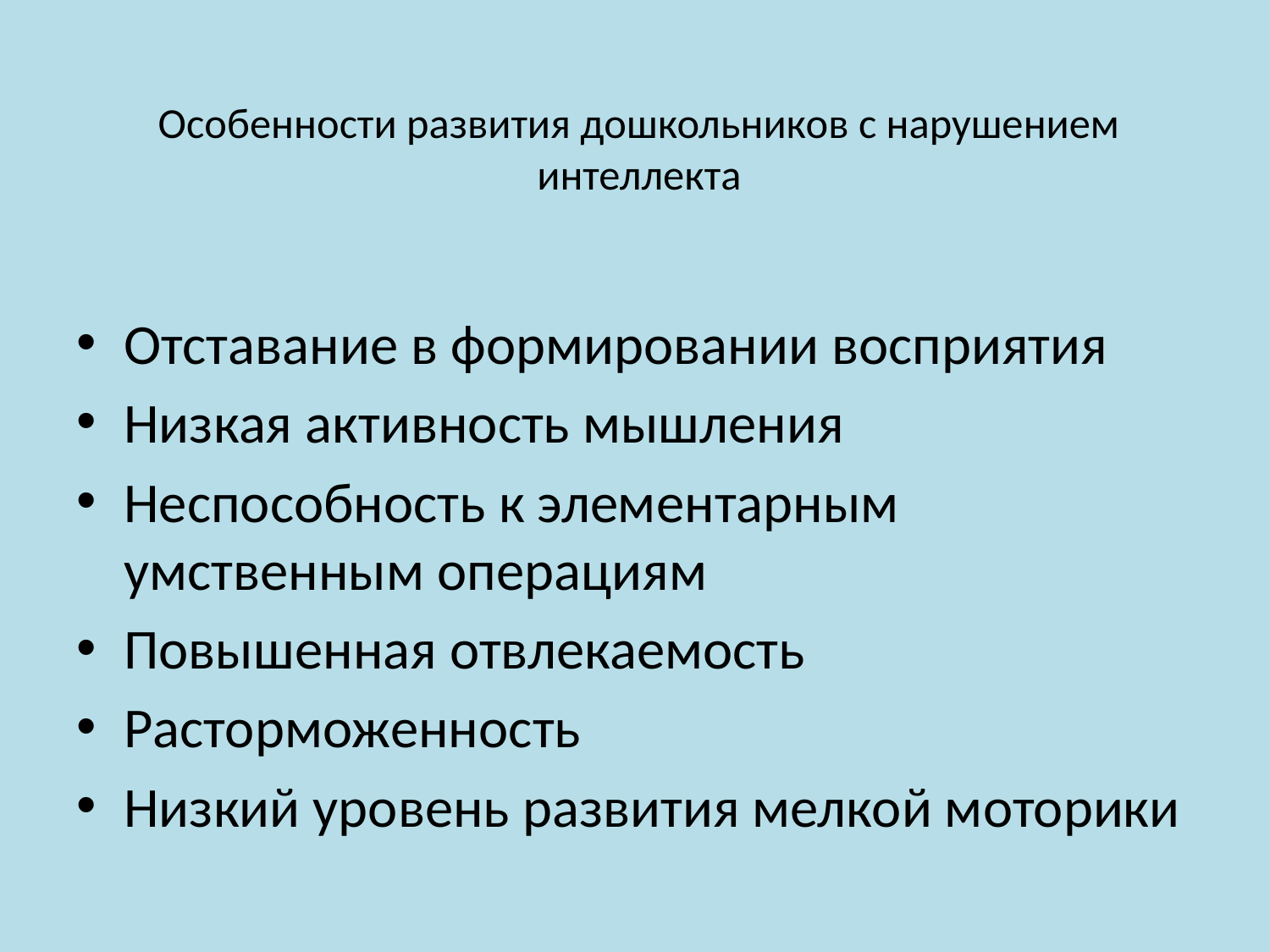

# Особенности развития дошкольников с нарушением интеллекта

Отставание в формировании восприятия
Низкая активность мышления
Неспособность к элементарным умственным операциям
Повышенная отвлекаемость
Расторможенность
Низкий уровень развития мелкой моторики